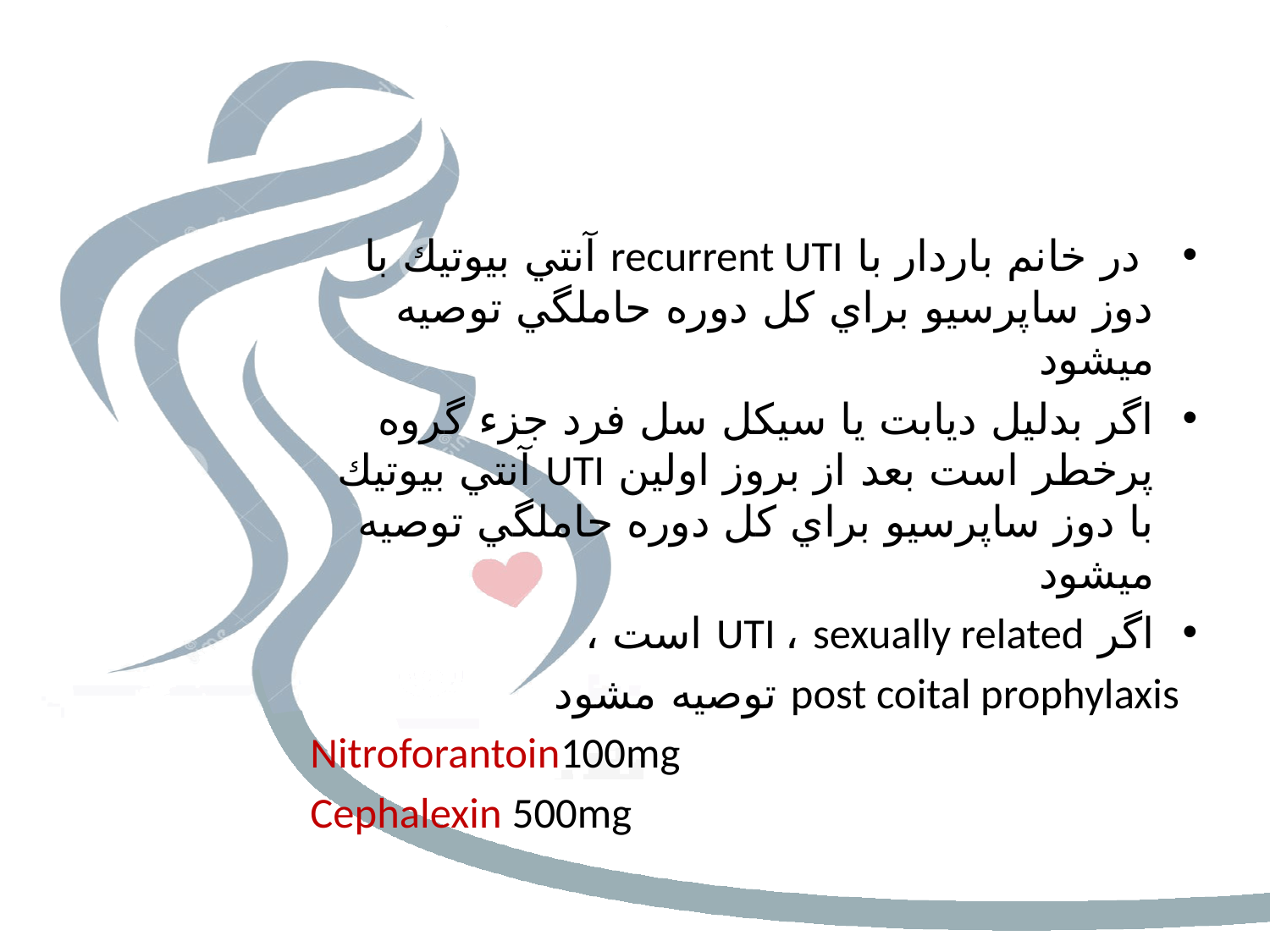

#
 در خانم باردار با recurrent UTI آنتي بيوتيك با دوز ساپرسيو براي كل دوره حاملگي توصيه ميشود
اگر بدليل ديابت يا سيكل سل فرد جزء گروه پرخطر است بعد از بروز اولين UTI آنتي بيوتيك با دوز ساپرسيو براي كل دوره حاملگي توصيه ميشود
اگر UTI ، sexually related است ،
 post coital prophylaxis توصيه مشود
Nitroforantoin100mg
Cephalexin 500mg